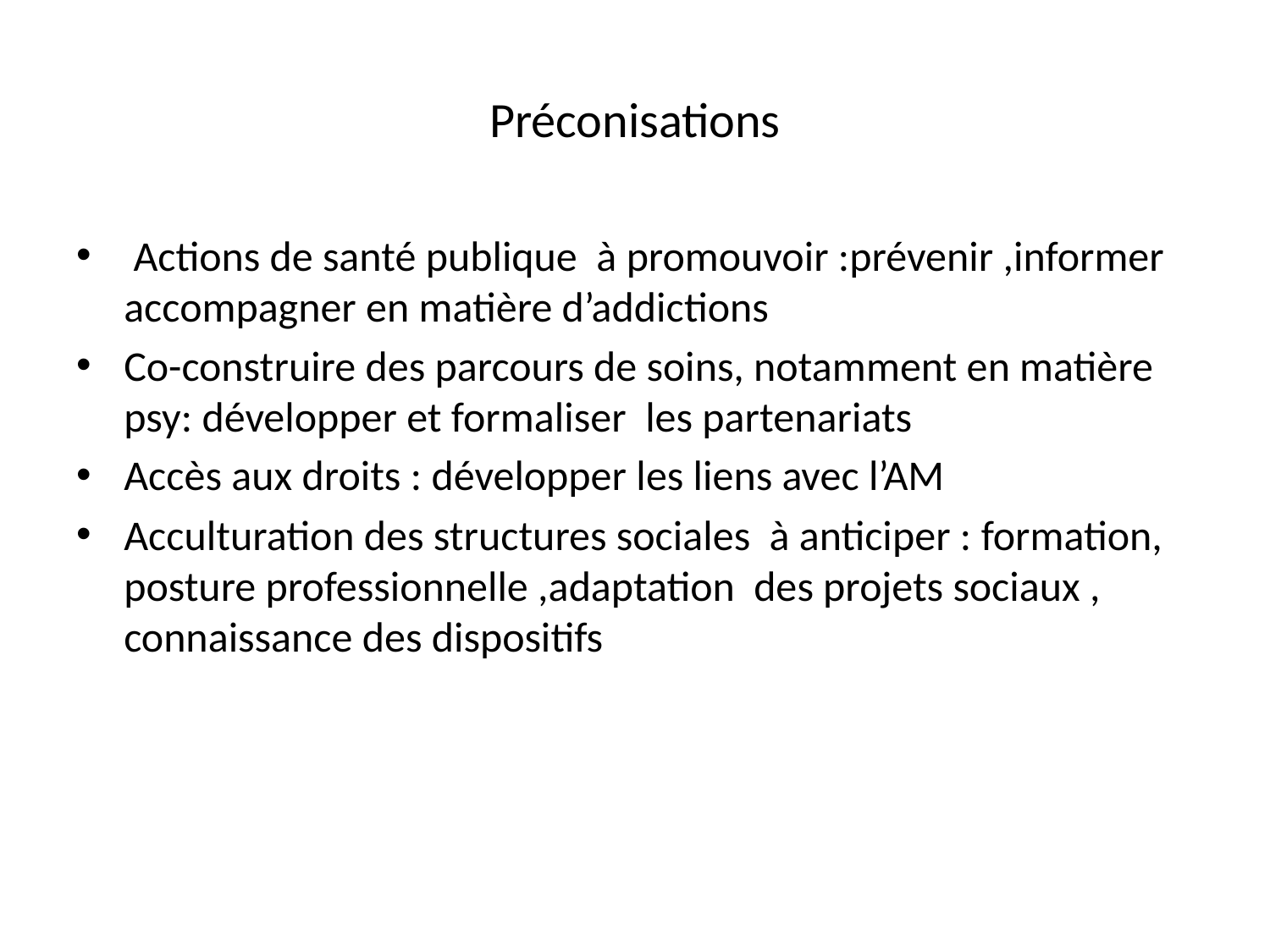

# Préconisations
 Actions de santé publique  à promouvoir :prévenir ,informer accompagner en matière d’addictions
Co-construire des parcours de soins, notamment en matière psy: développer et formaliser  les partenariats
Accès aux droits : développer les liens avec l’AM
Acculturation des structures sociales  à anticiper : formation, posture professionnelle ,adaptation  des projets sociaux , connaissance des dispositifs